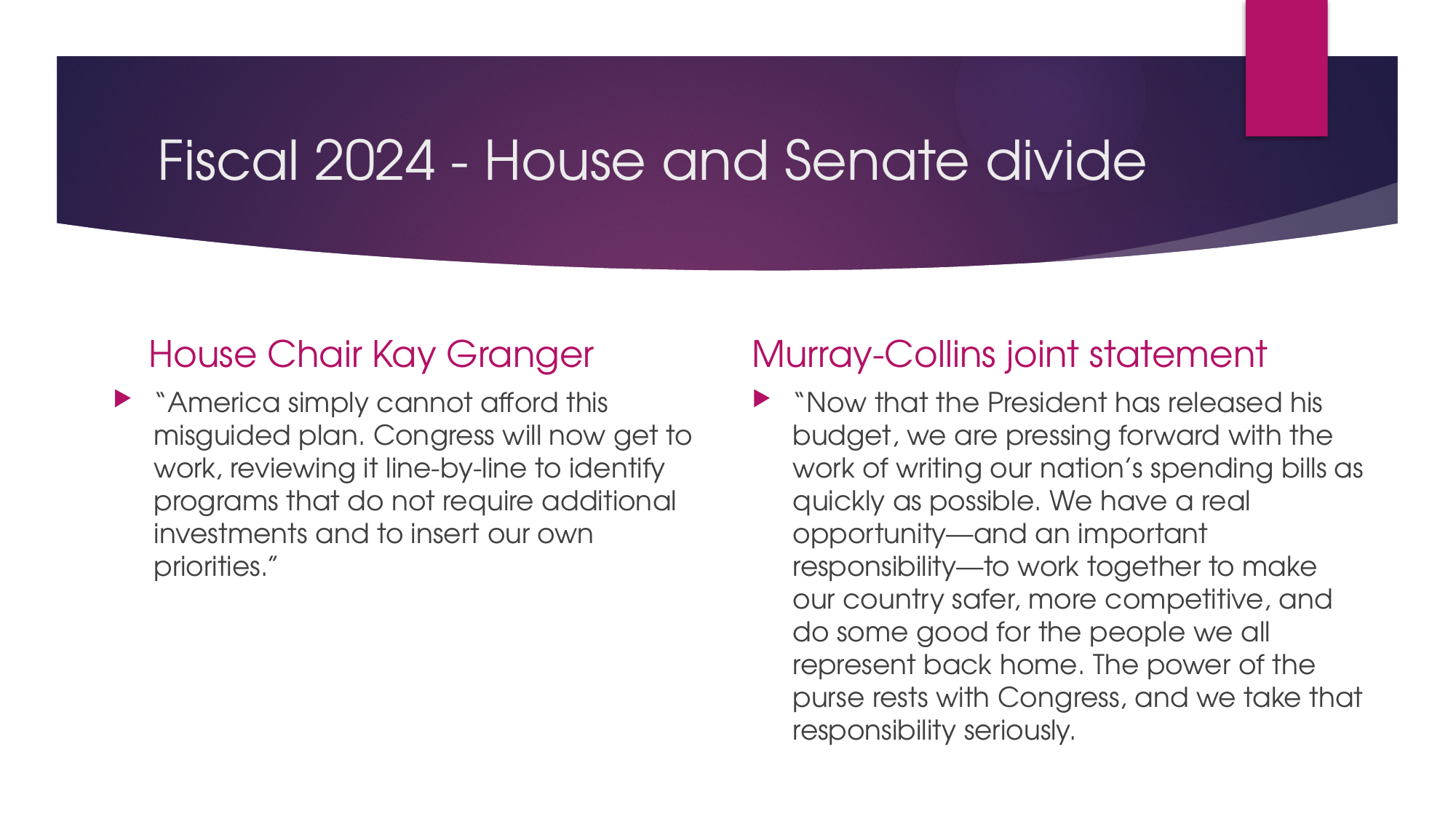

# Fiscal 2024 - House and Senate divide
House Chair Kay Granger
Murray-Collins joint statement
“America simply cannot afford this misguided plan. Congress will now get to work, reviewing it line-by-line to identify programs that do not require additional investments and to insert our own priorities.”
“Now that the President has released his budget, we are pressing forward with the work of writing our nation’s spending bills as quickly as possible. We have a real opportunity—and an important responsibility—to work together to make our country safer, more competitive, and do some good for the people we all represent back home. The power of the purse rests with Congress, and we take that responsibility seriously.